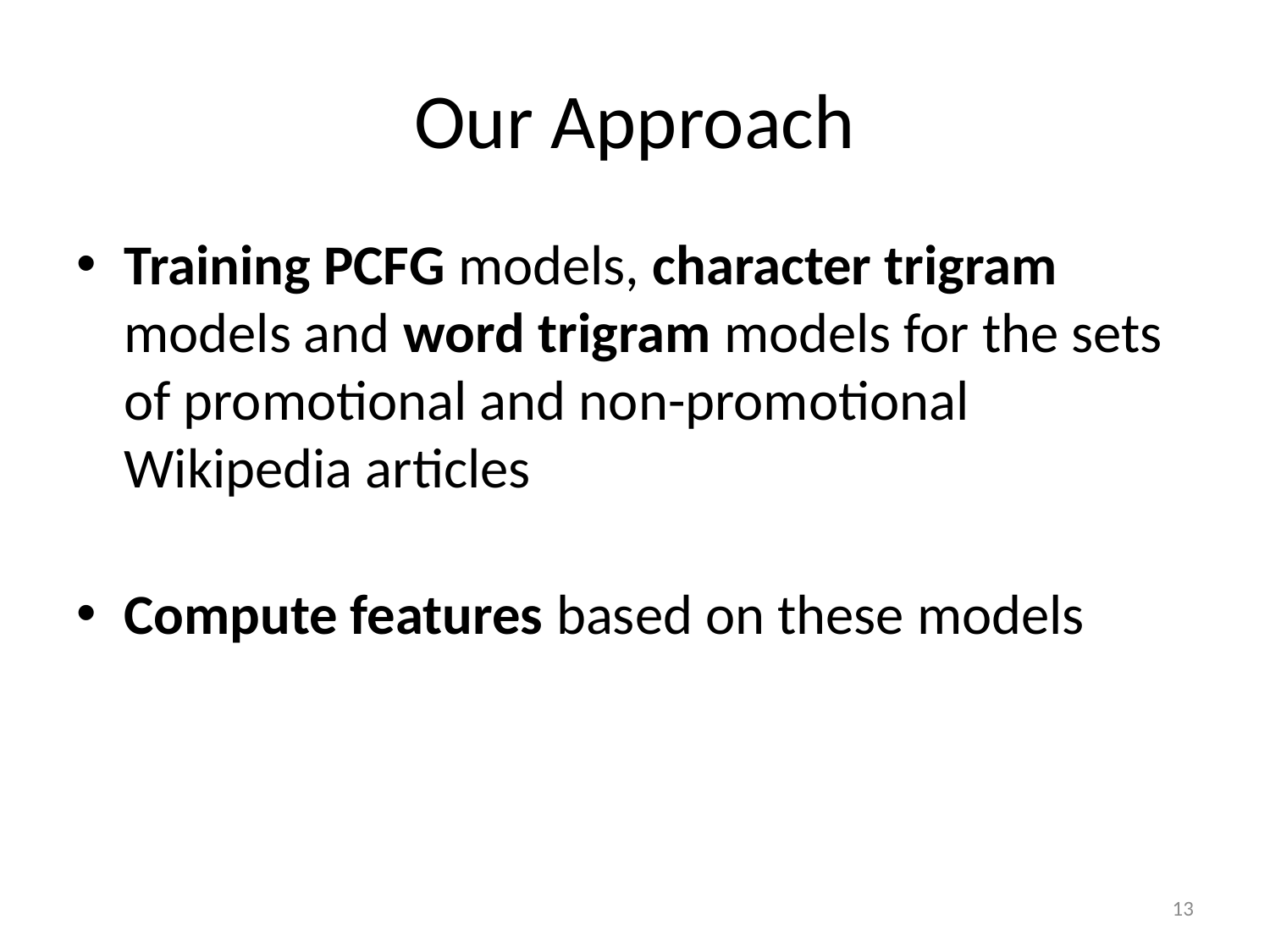

# Our Approach
Training PCFG models, character trigram models and word trigram models for the sets of promotional and non-promotional Wikipedia articles
Compute features based on these models
13